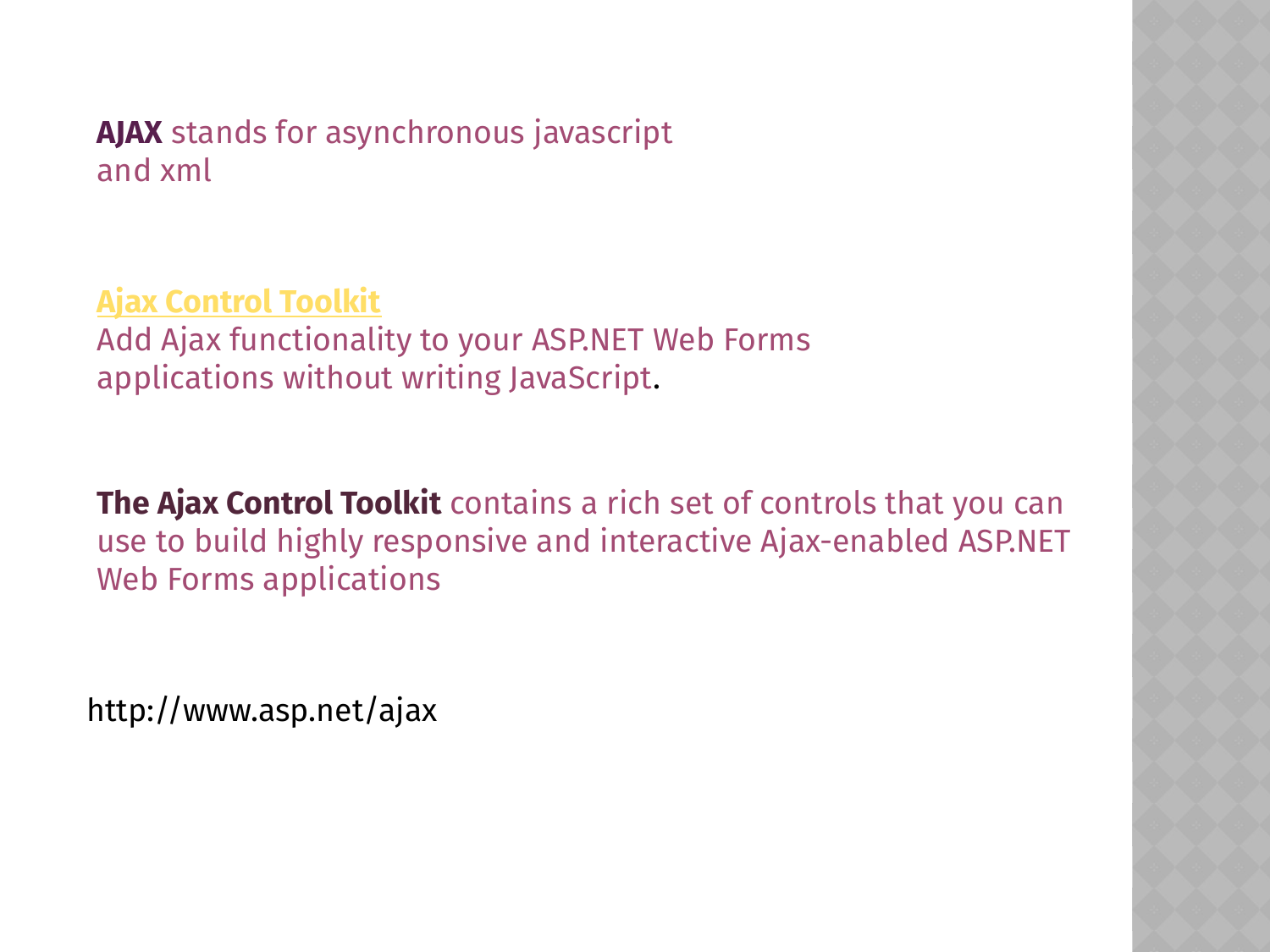

AJAX stands for asynchronous javascript and xml
Ajax Control Toolkit
Add Ajax functionality to your ASP.NET Web Forms applications without writing JavaScript.
The Ajax Control Toolkit contains a rich set of controls that you can use to build highly responsive and interactive Ajax-enabled ASP.NET Web Forms applications

http://www.asp.net/ajax